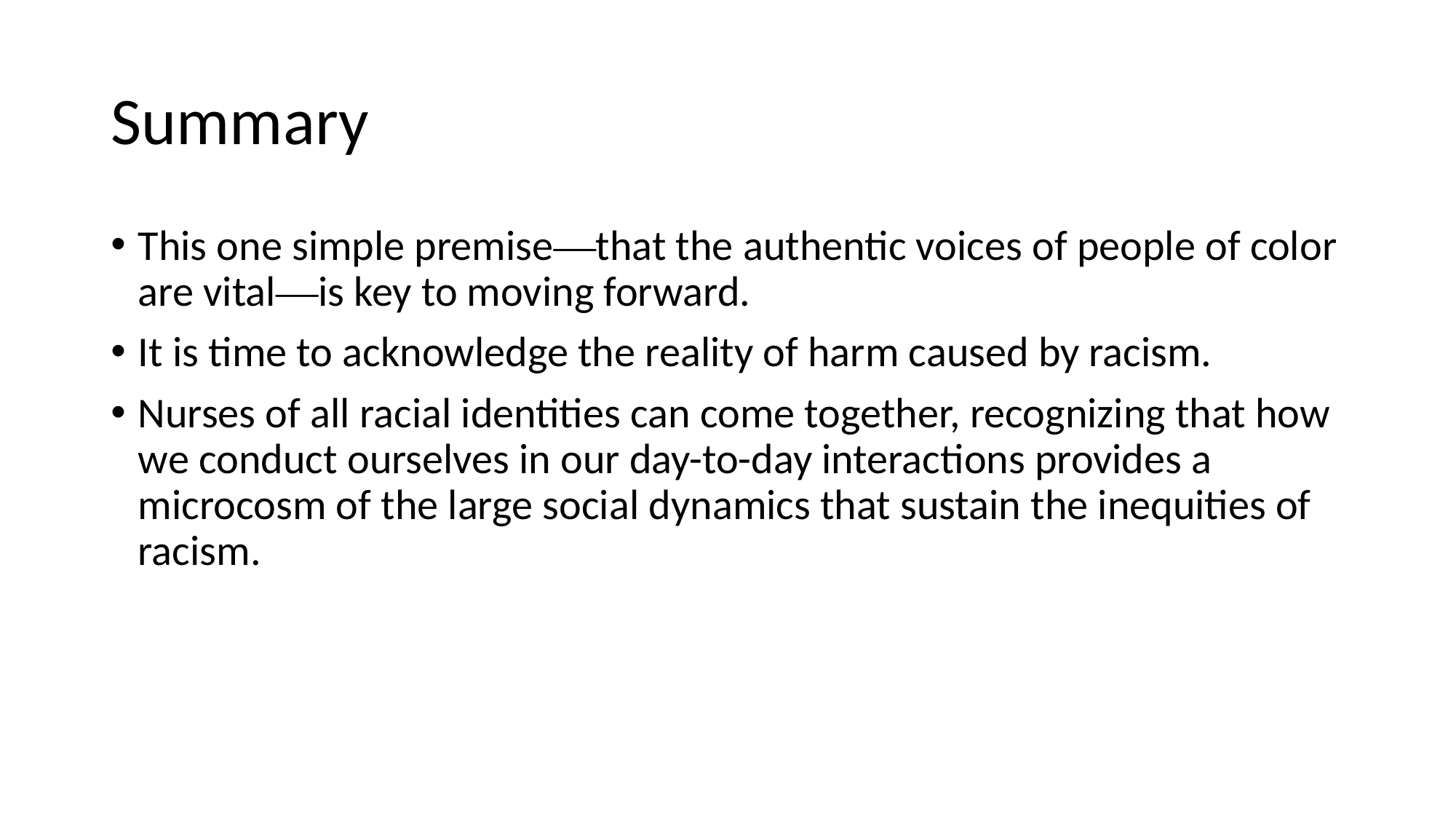

# Summary
This one simple premise—that the authentic voices of people of color are vital—is key to moving forward.
It is time to acknowledge the reality of harm caused by racism.
Nurses of all racial identities can come together, recognizing that how we conduct ourselves in our day-to-day interactions provides a microcosm of the large social dynamics that sustain the inequities of racism.